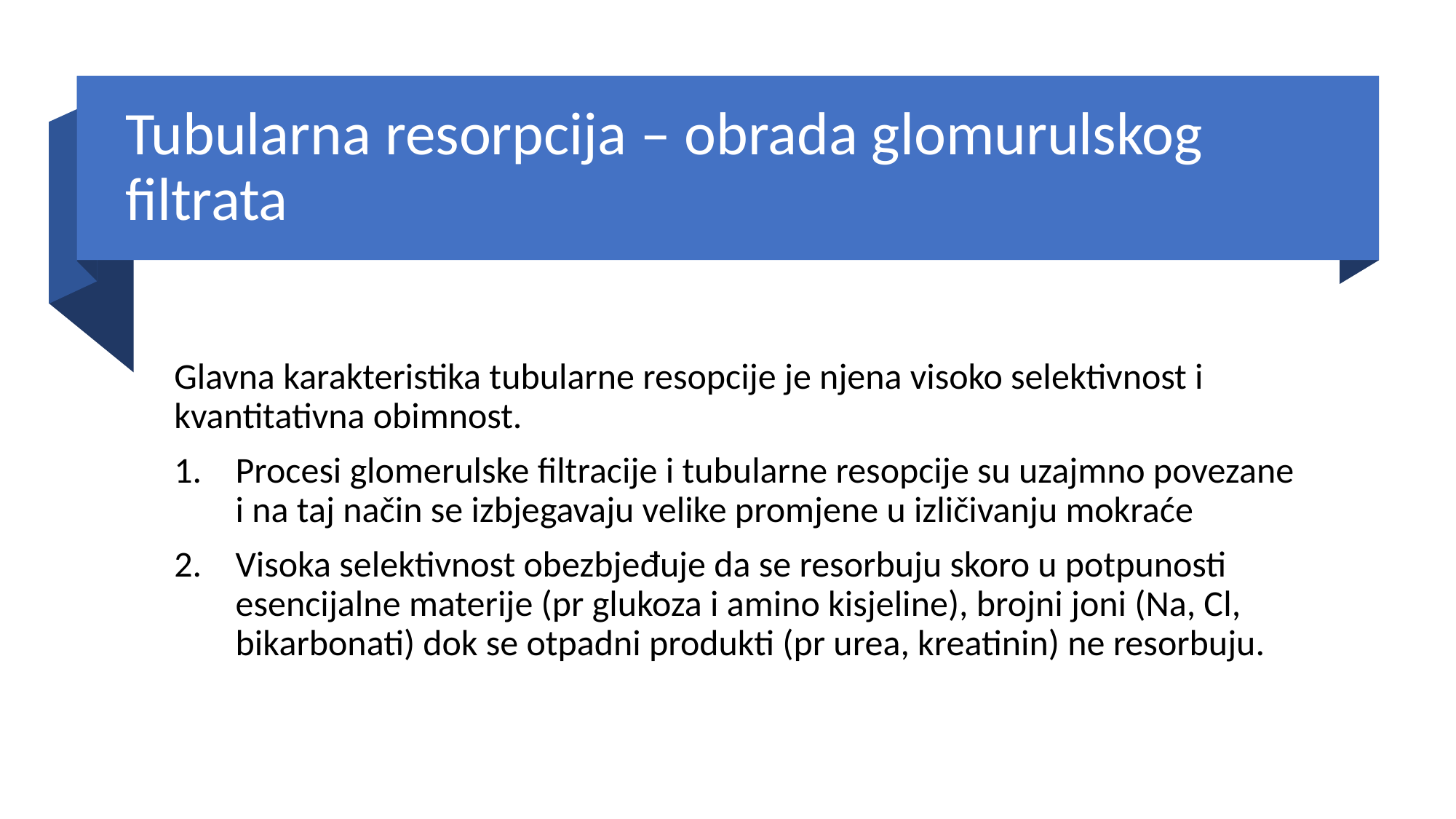

# Tubularna resorpcija – obrada glomurulskog filtrata

Glavna karakteristika tubularne resopcije je njena visoko selektivnost i kvantitativna obimnost.
Procesi glomerulske filtracije i tubularne resopcije su uzajmno povezane i na taj način se izbjegavaju velike promjene u izličivanju mokraće
Visoka selektivnost obezbjeđuje da se resorbuju skoro u potpunosti esencijalne materije (pr glukoza i amino kisjeline), brojni joni (Na, Cl, bikarbonati) dok se otpadni produkti (pr urea, kreatinin) ne resorbuju.